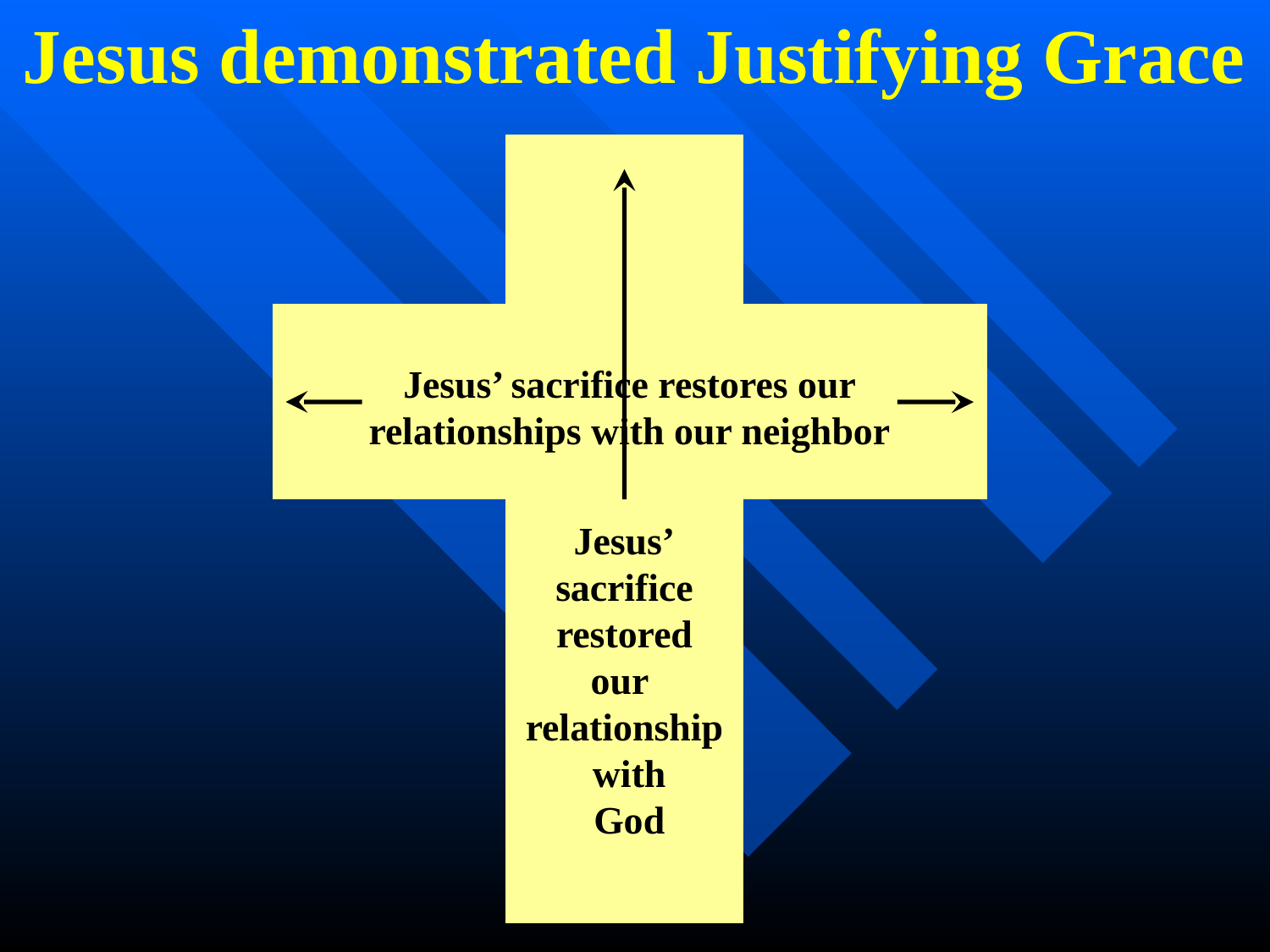

Jesus demonstrated Justifying Grace

Jesus’
sacrifice
restored
our
relationship
 with
 God

Jesus’ sacrifice restores our
relationships with our neighbor